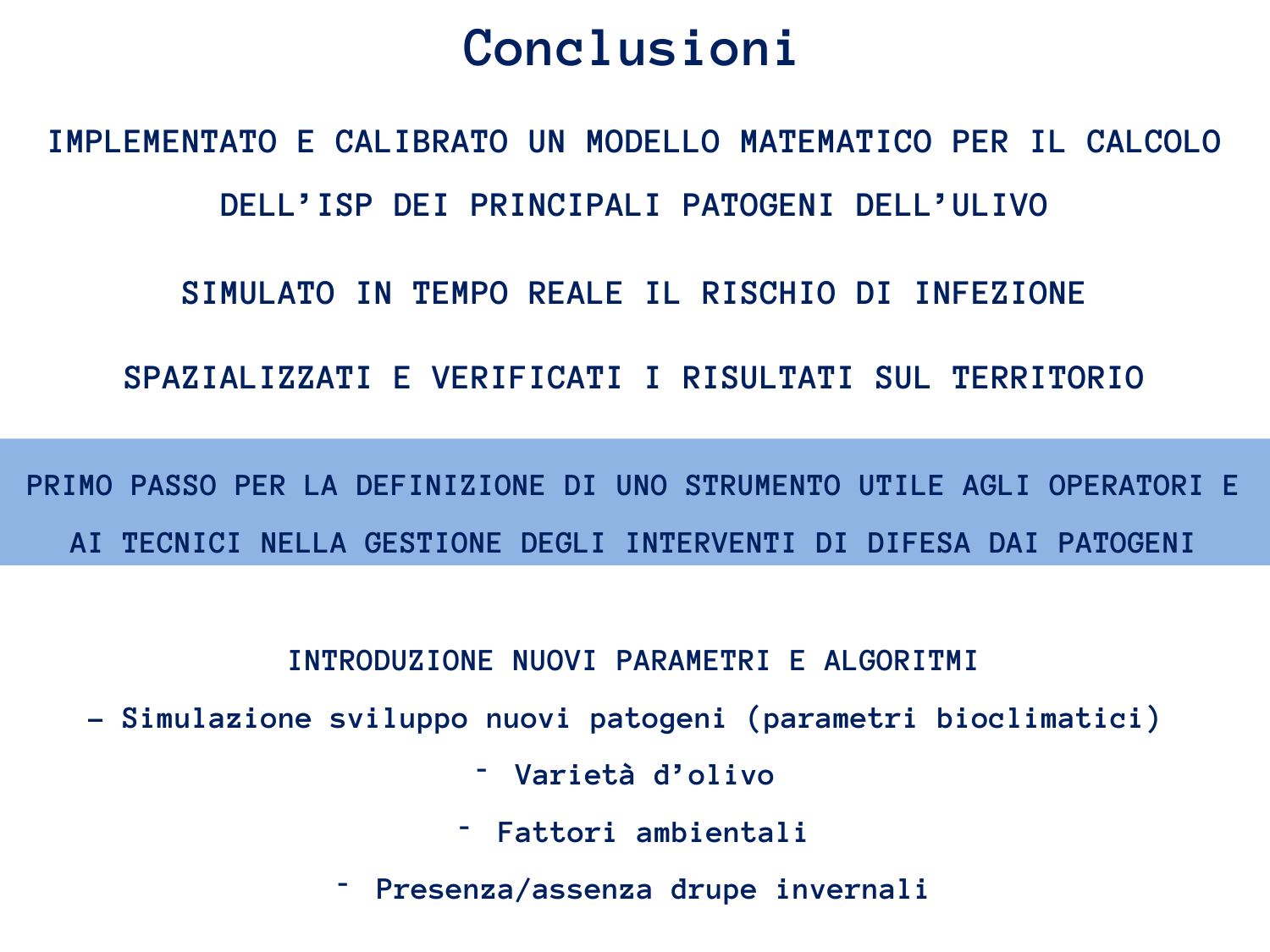

Conclusioni
IMPLEMENTATO E CALIBRATO UN MODELLO MATEMATICO PER IL CALCOLO DELL’ISP DEI PRINCIPALI PATOGENI DELL’ULIVO
SIMULATO IN TEMPO REALE IL RISCHIO DI INFEZIONE
SPAZIALIZZATI E VERIFICATI I RISULTATI SUL TERRITORIO
PRIMO PASSO PER LA DEFINIZIONE DI UNO STRUMENTO UTILE AGLI OPERATORI E AI TECNICI NELLA GESTIONE DEGLI INTERVENTI DI DIFESA DAI PATOGENI
INTRODUZIONE NUOVI PARAMETRI E ALGORITMI
- Simulazione sviluppo nuovi patogeni (parametri bioclimatici)
Varietà d’olivo
Fattori ambientali
Presenza/assenza drupe invernali